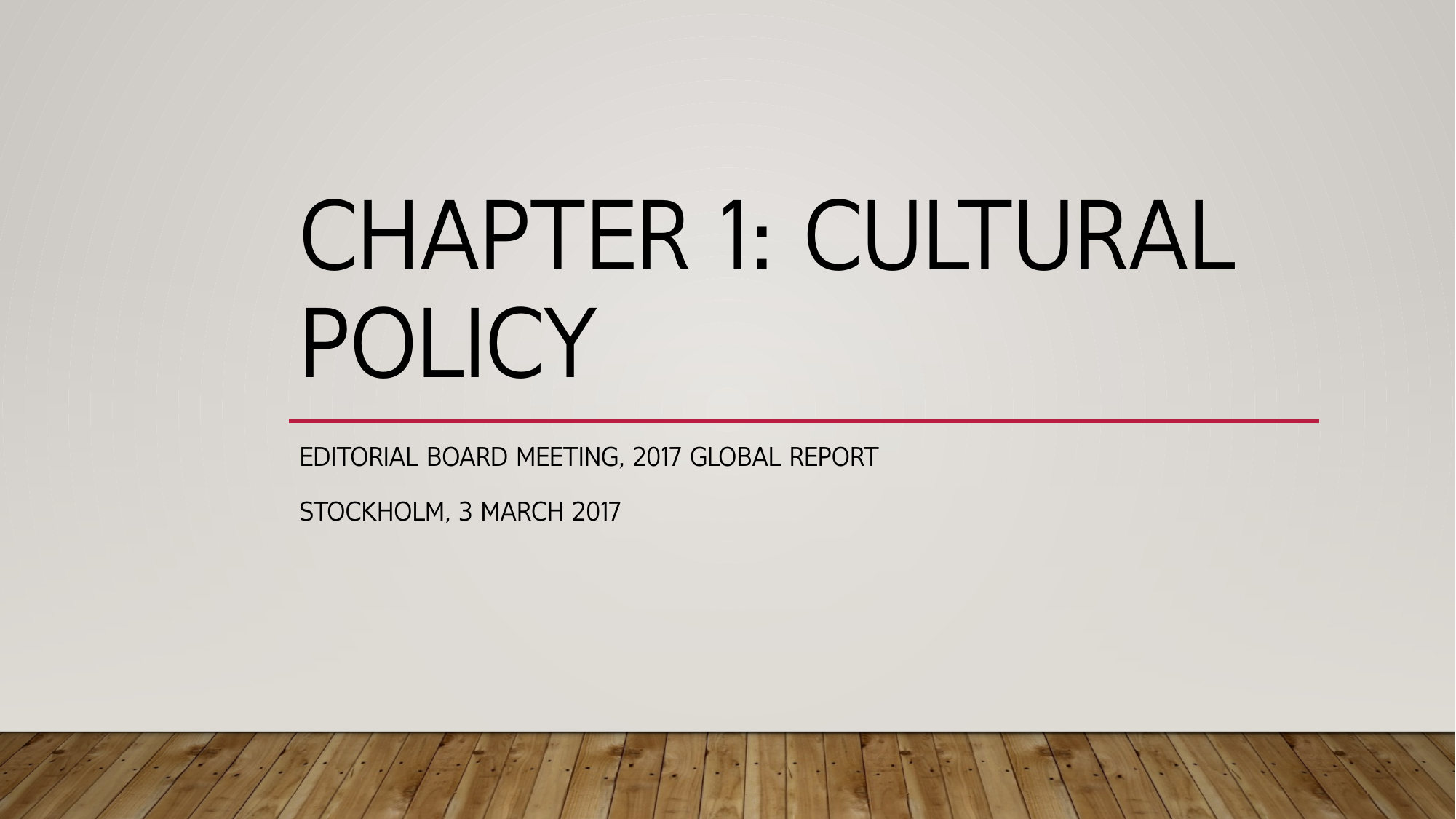

# chapter 1: Cultural policy
Editorial Board Meeting, 2017 global report
Stockholm, 3 march 2017